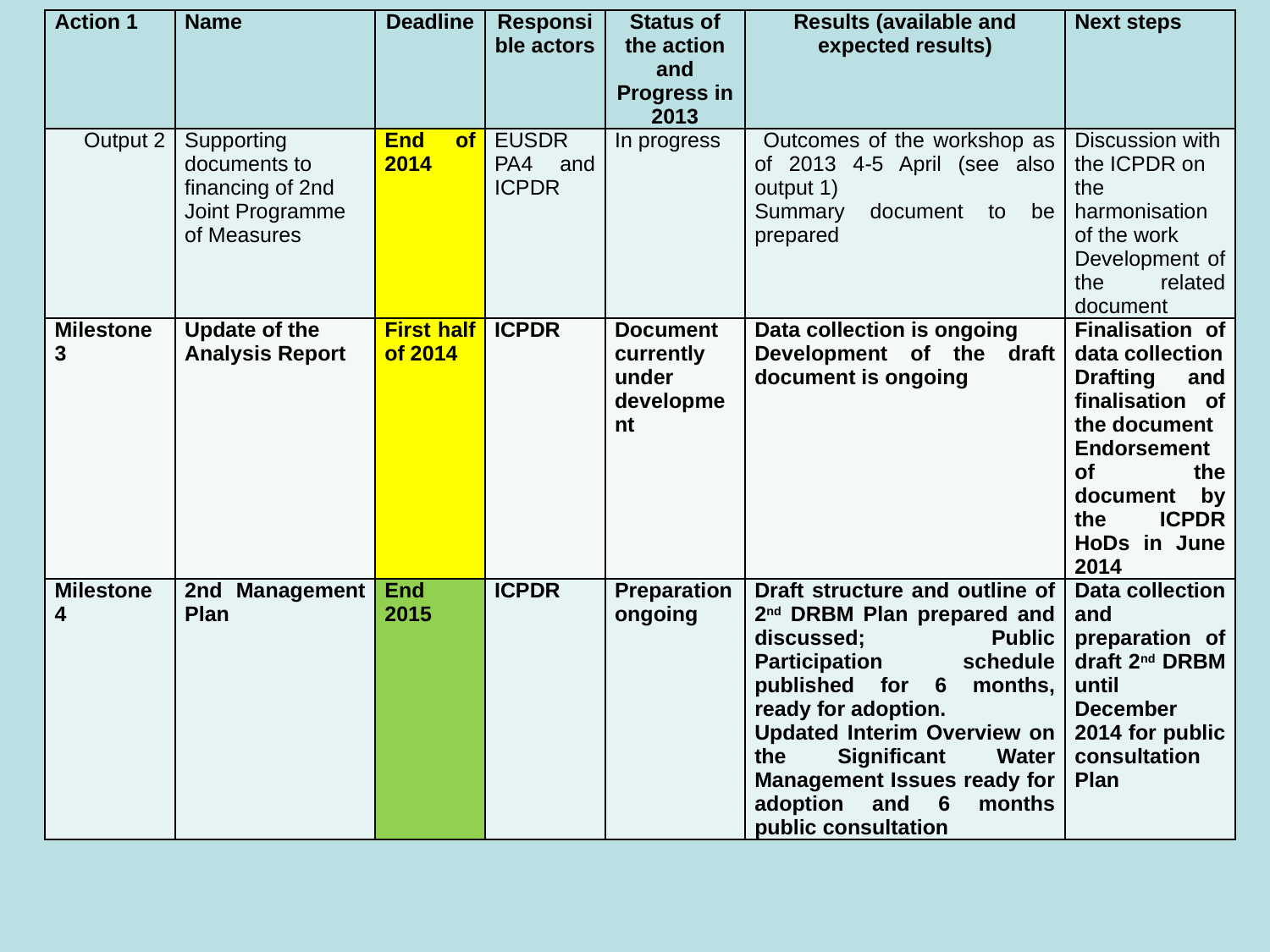

| Action 1 | Name | Deadline | Responsible actors | Status of the action and Progress in 2013 | Results (available and expected results) | Next steps |
| --- | --- | --- | --- | --- | --- | --- |
| Output 2 | Supporting documents to financing of 2nd Joint Programme of Measures | End of 2014 | EUSDR PA4 and ICPDR | In progress | Outcomes of the workshop as of 2013 4-5 April (see also output 1) Summary document to be prepared | Discussion with the ICPDR on the harmonisation of the work Development of the related document |
| Milestone 3 | Update of the Analysis Report | First half of 2014 | ICPDR | Document currently under development | Data collection is ongoing Development of the draft document is ongoing | Finalisation of data collection Drafting and finalisation of the document Endorsement of the document by the ICPDR HoDs in June 2014 |
| Milestone 4 | 2nd Management Plan | End 2015 | ICPDR | Preparation ongoing | Draft structure and outline of 2nd DRBM Plan prepared and discussed; Public Participation schedule published for 6 months, ready for adoption. Updated Interim Overview on the Significant Water Management Issues ready for adoption and 6 months public consultation | Data collection and preparation of draft 2nd DRBM until December 2014 for public consultation Plan |
#